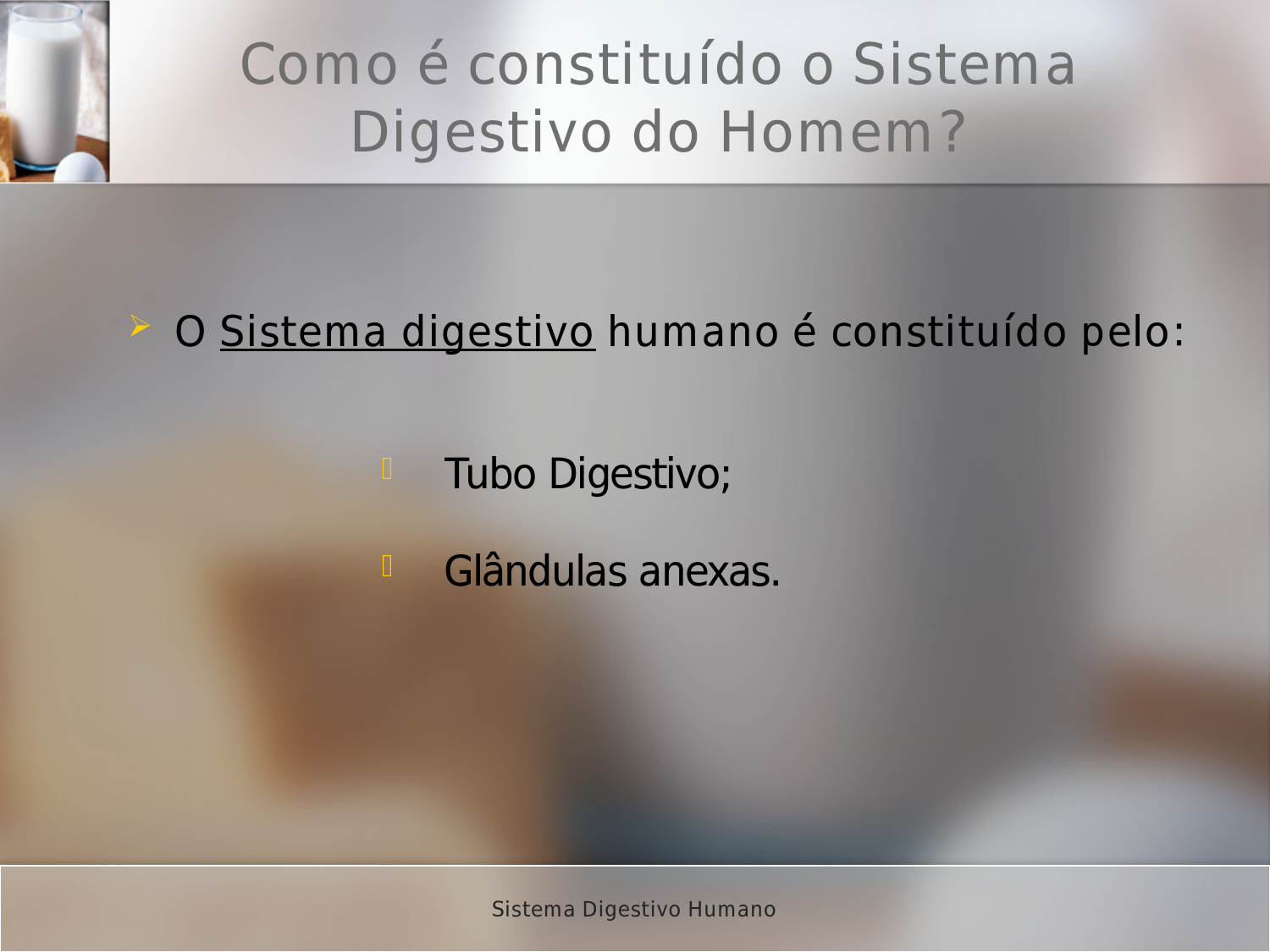

# Como é constituído o Sistema Digestivo do Homem?

O Sistema digestivo humano é constituído pelo:

Tubo Digestivo;
Glândulas anexas.
Sistema Digestivo Humano